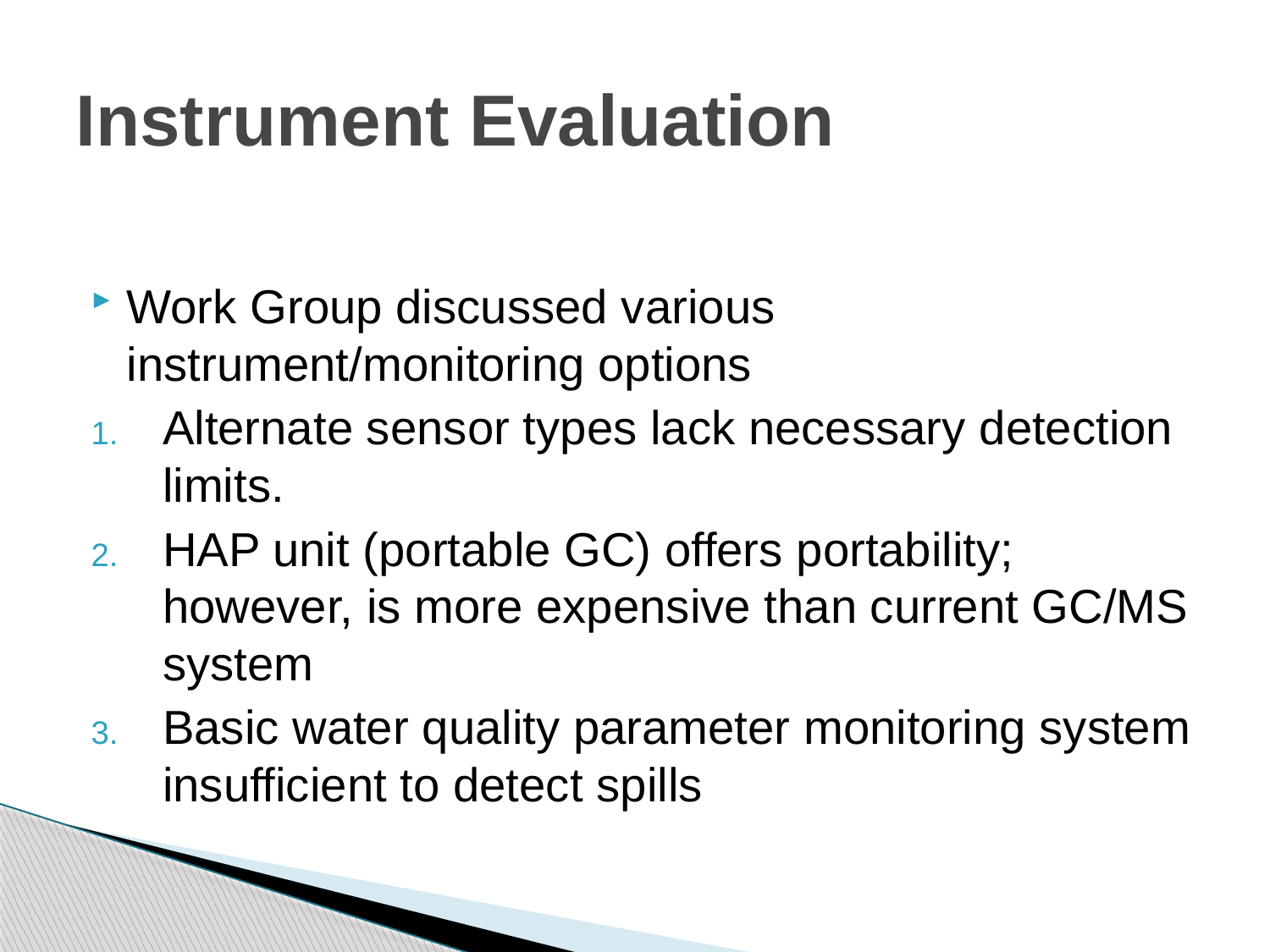

# Instrument Evaluation

Work Group discussed various instrument/monitoring options
Alternate sensor types lack necessary detection limits.
HAP unit (portable GC) offers portability; however, is more expensive than current GC/MS system
Basic water quality parameter monitoring system insufficient to detect spills